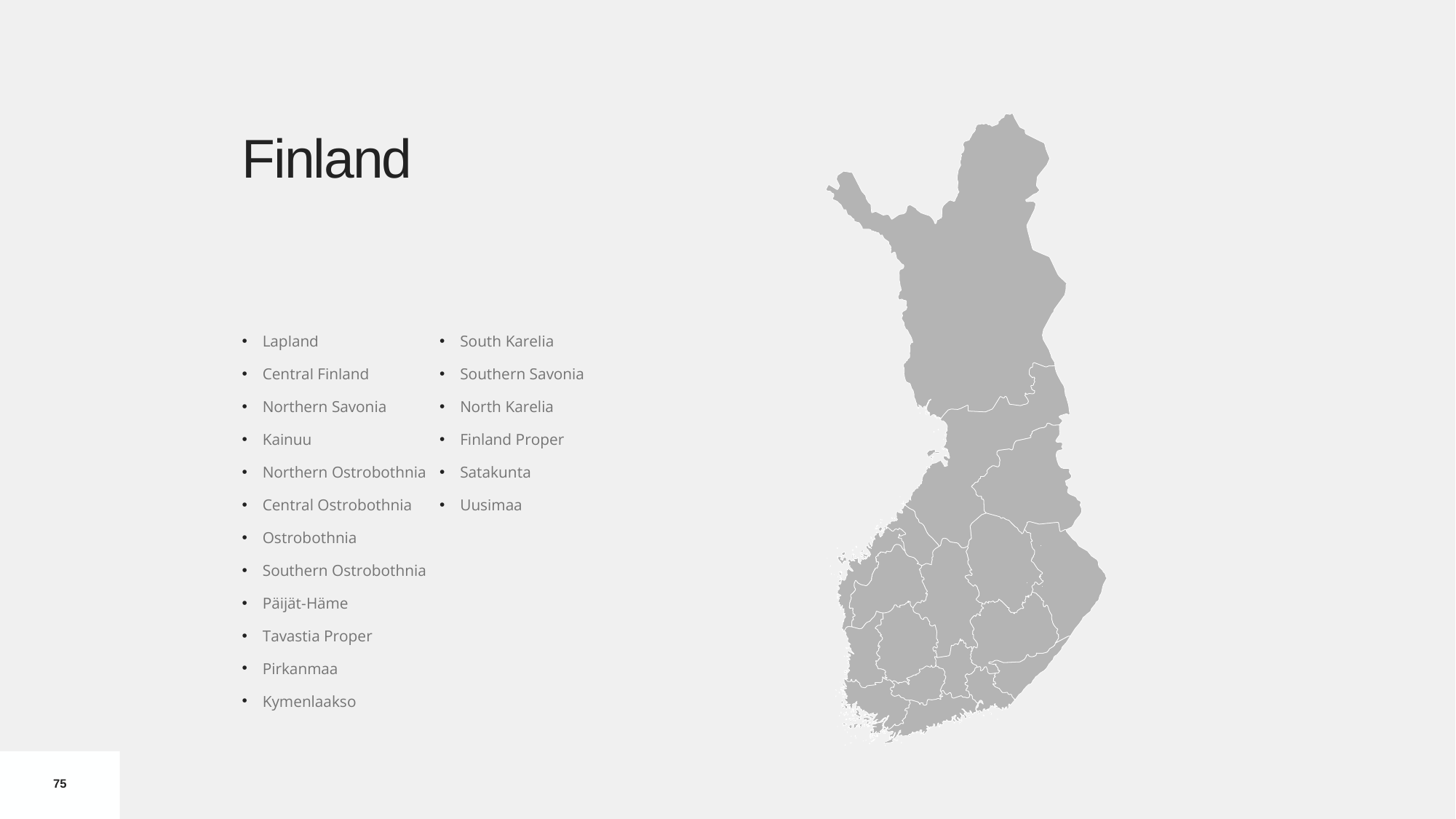

# Finland

Lapland
Central Finland
Northern Savonia
Kainuu
Northern Ostrobothnia
Central Ostrobothnia
Ostrobothnia
Southern Ostrobothnia
Päijät-Häme
Tavastia Proper
Pirkanmaa
Kymenlaakso
South Karelia
Southern Savonia
North Karelia
Finland Proper
Satakunta
Uusimaa